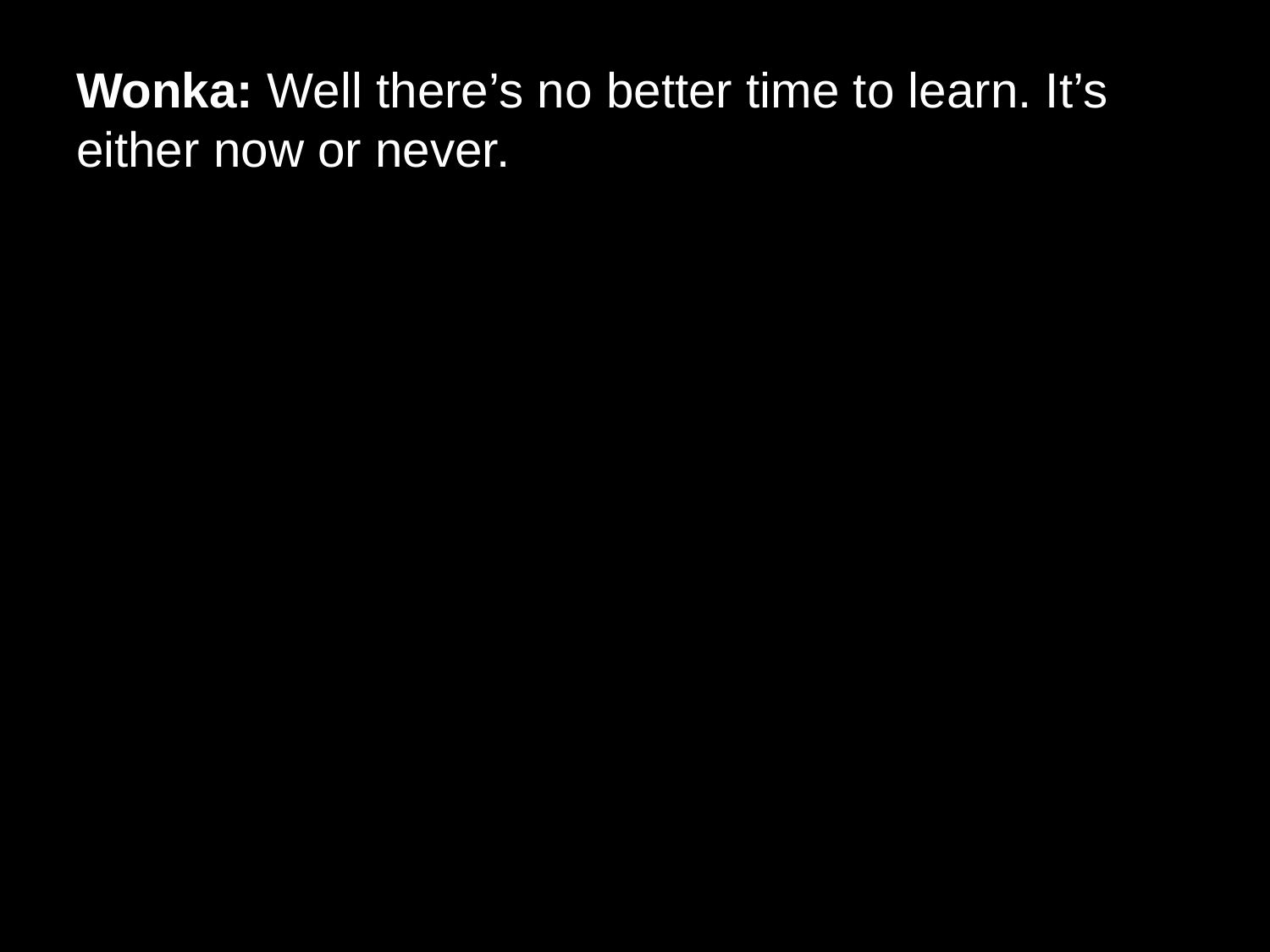

# Wonka: Well there’s no better time to learn. It’s either now or never.